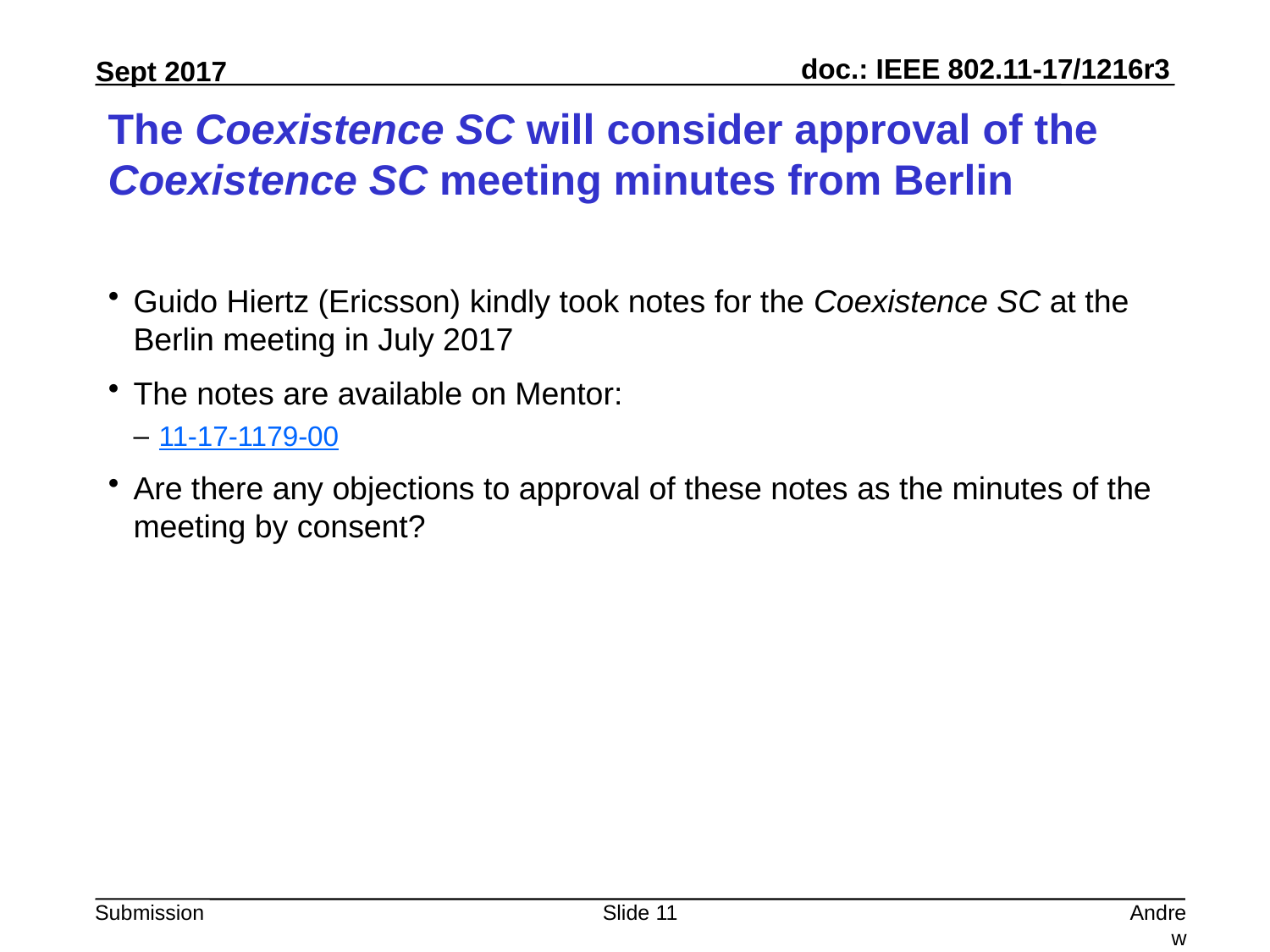

# The Coexistence SC will consider approval of the Coexistence SC meeting minutes from Berlin
Guido Hiertz (Ericsson) kindly took notes for the Coexistence SC at the Berlin meeting in July 2017
The notes are available on Mentor:
11-17-1179-00
Are there any objections to approval of these notes as the minutes of the meeting by consent?
Slide 11
Andrew Myles, Cisco